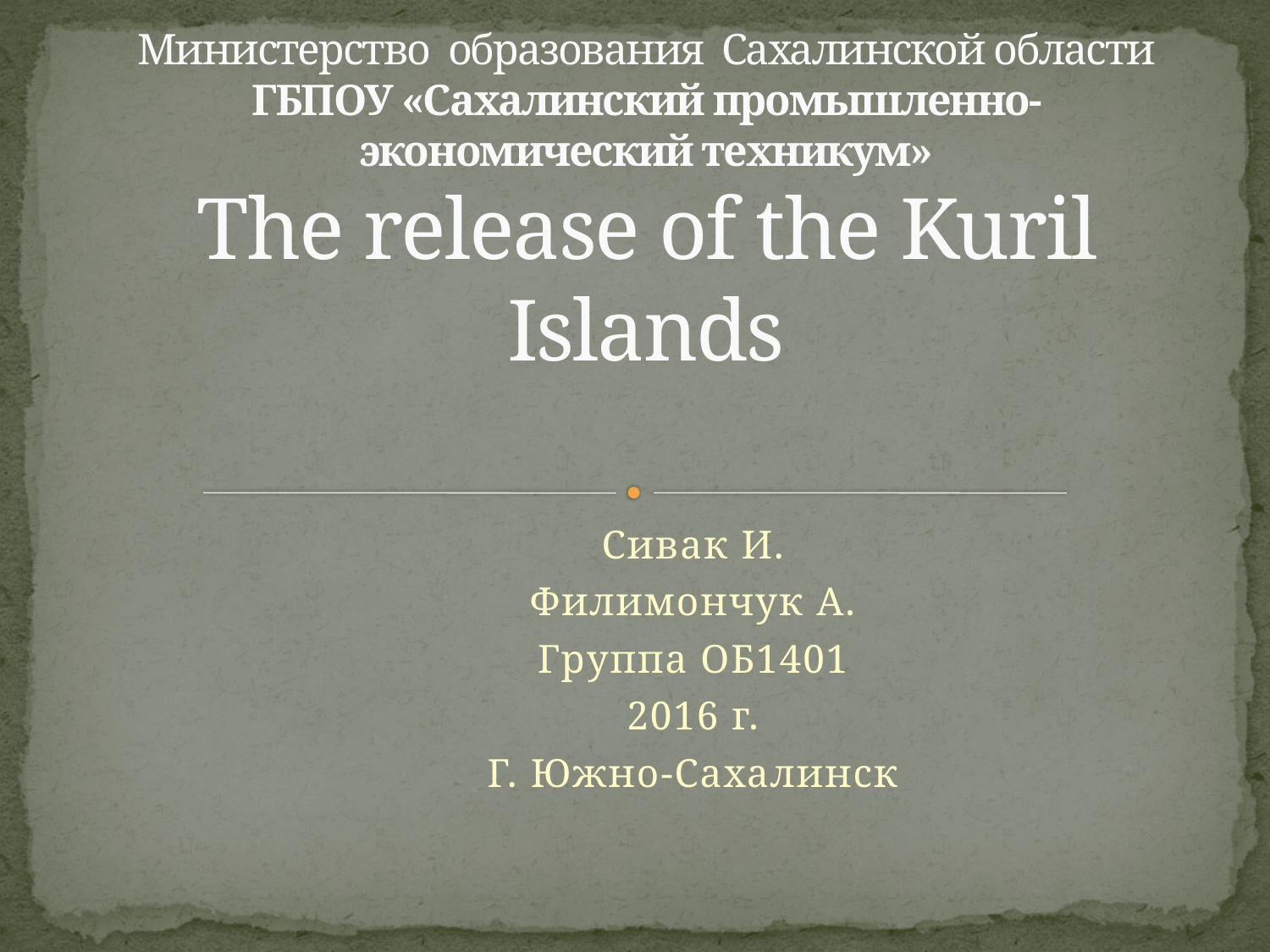

# Министерство  образования  Сахалинской области ГБПОУ «Сахалинский промышленно- экономический техникум» The release of the Kuril Islands
Сивак И.
Филимончук А.
Группа ОБ1401
2016 г.
Г. Южно-Сахалинск